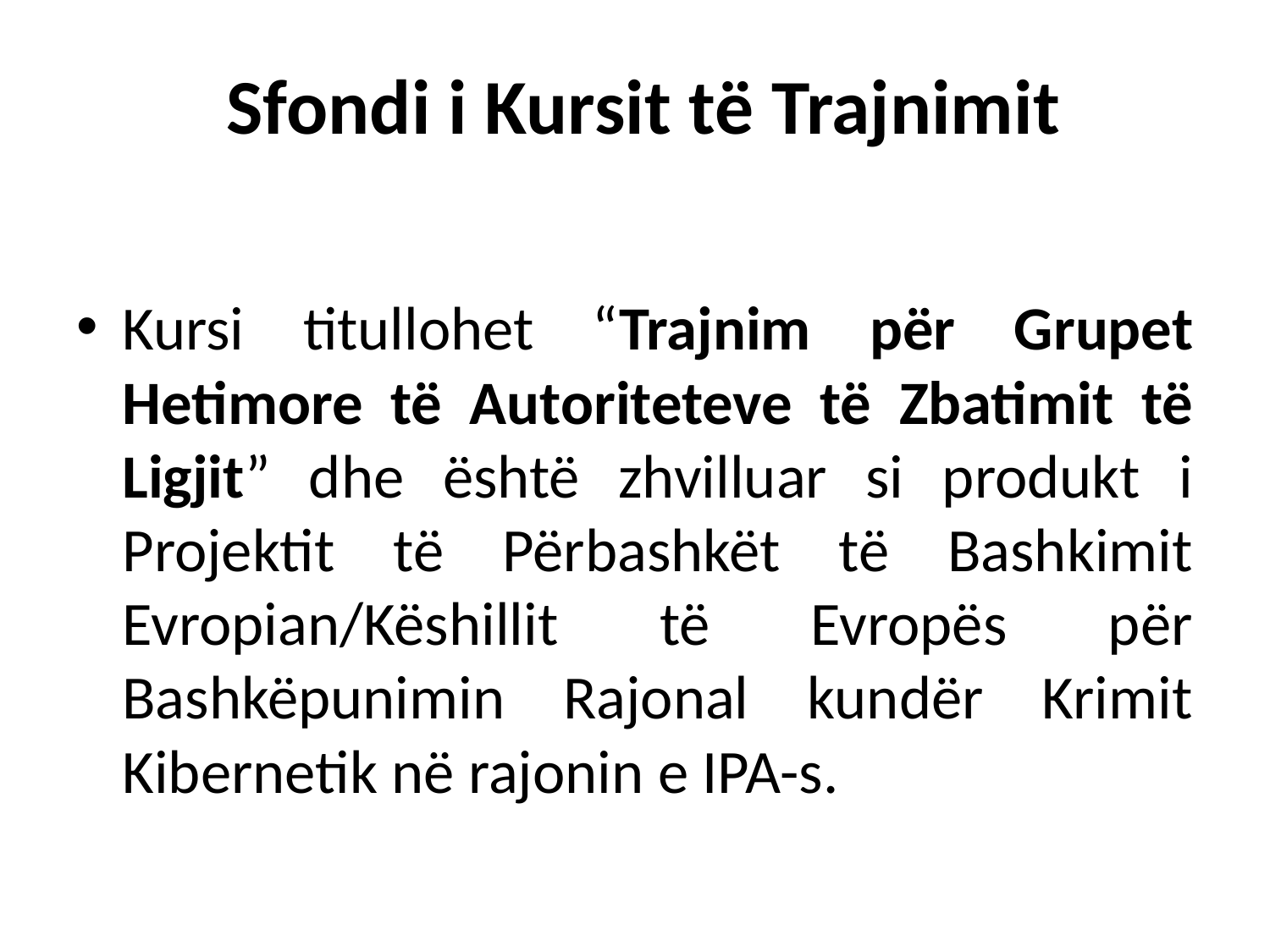

# Sfondi i Kursit të Trajnimit
Kursi titullohet “Trajnim për Grupet Hetimore të Autoriteteve të Zbatimit të Ligjit” dhe është zhvilluar si produkt i Projektit të Përbashkët të Bashkimit Evropian/Këshillit të Evropës për Bashkëpunimin Rajonal kundër Krimit Kibernetik në rajonin e IPA-s.